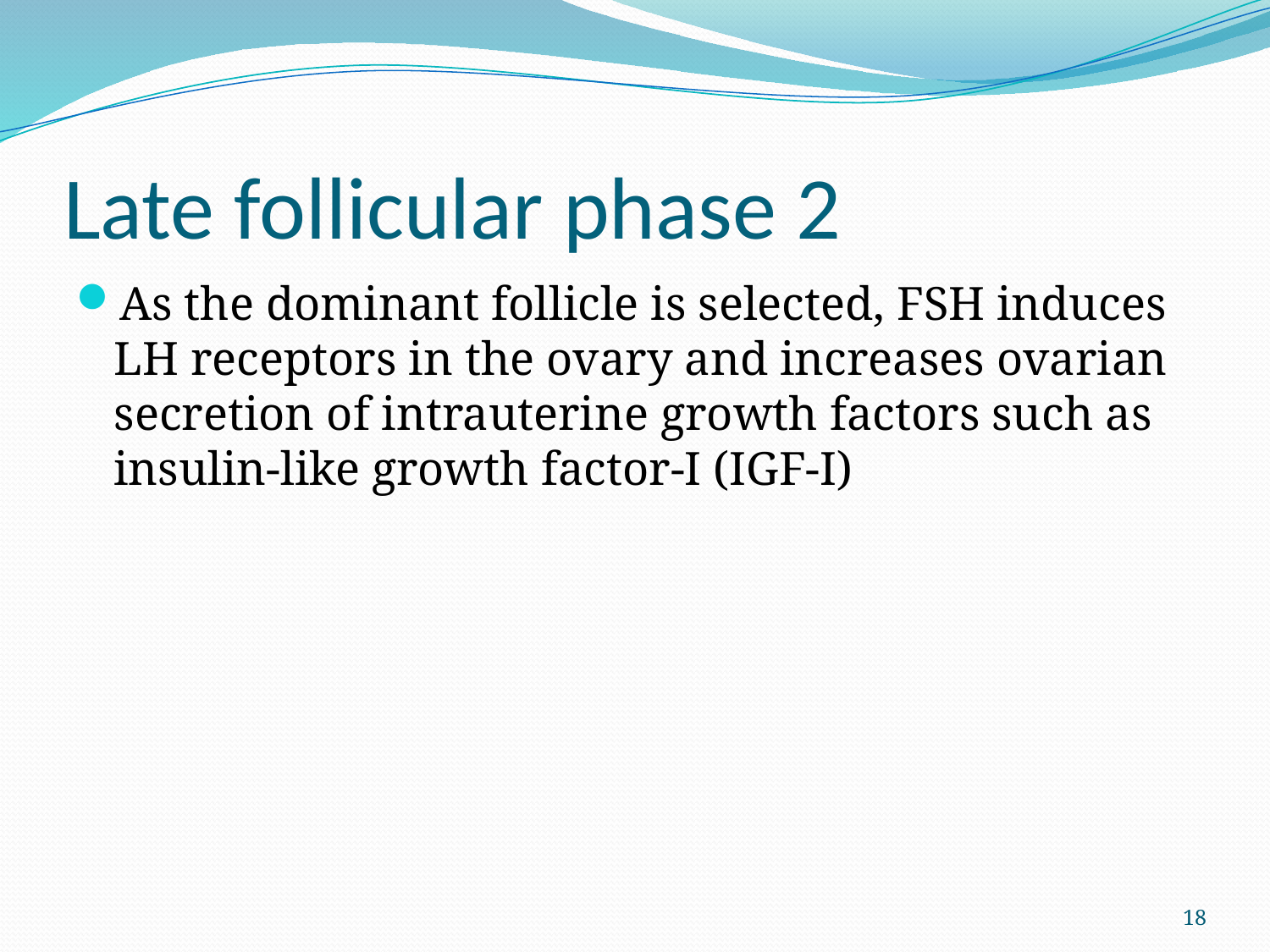

# Late follicular phase 2
As the dominant follicle is selected, FSH induces LH receptors in the ovary and increases ovarian secretion of intrauterine growth factors such as insulin-like growth factor-I (IGF-I)
18